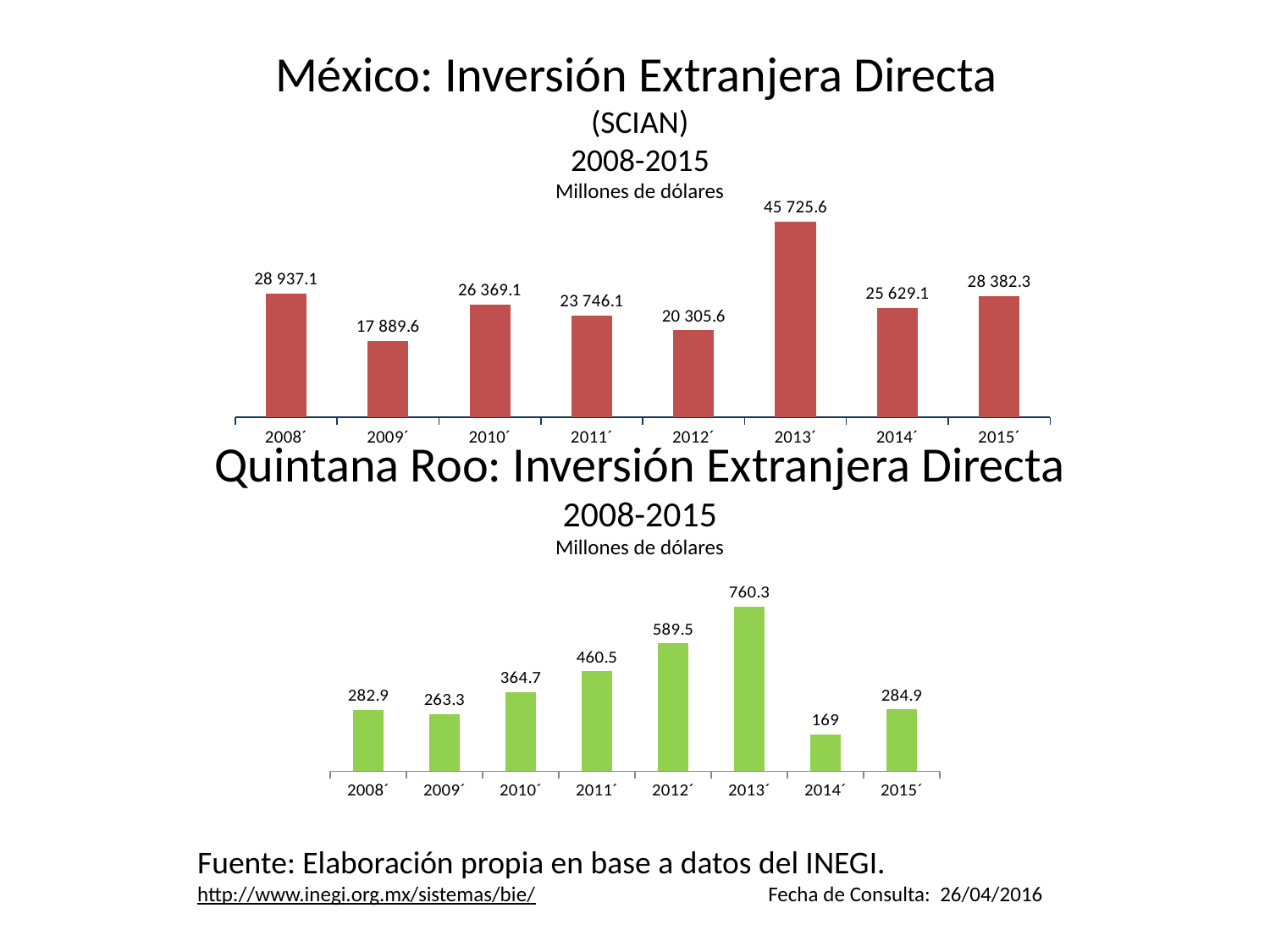

México: Inversión Extranjera Directa
(SCIAN)
2008-2015
Millones de dólares

### Chart

| Category |  |
|---|---|
| 2008´ | 28937.1 |
| 2009´ | 17889.599999999944 |
| 2010´ | 26369.1 |
| 2011´ | 23746.1 |
| 2012´ | 20305.599999999944 |
| 2013´ | 45725.6 |
| 2014´ | 25629.1 |
| 2015´ | 28382.3 |
Quintana Roo: Inversión Extranjera Directa 2008-2015
Millones de dólares

### Chart

| Category |  |
|---|---|
| 2008´ | 282.8999999999997 |
| 2009´ | 263.3 |
| 2010´ | 364.7 |
| 2011´ | 460.5 |
| 2012´ | 589.5 |
| 2013´ | 760.3 |
| 2014´ | 169.0 |
| 2015´ | 284.8999999999997 |
Fuente: Elaboración propia en base a datos del INEGI.
http://www.inegi.org.mx/sistemas/bie/                                                Fecha de Consulta:  26/04/2016